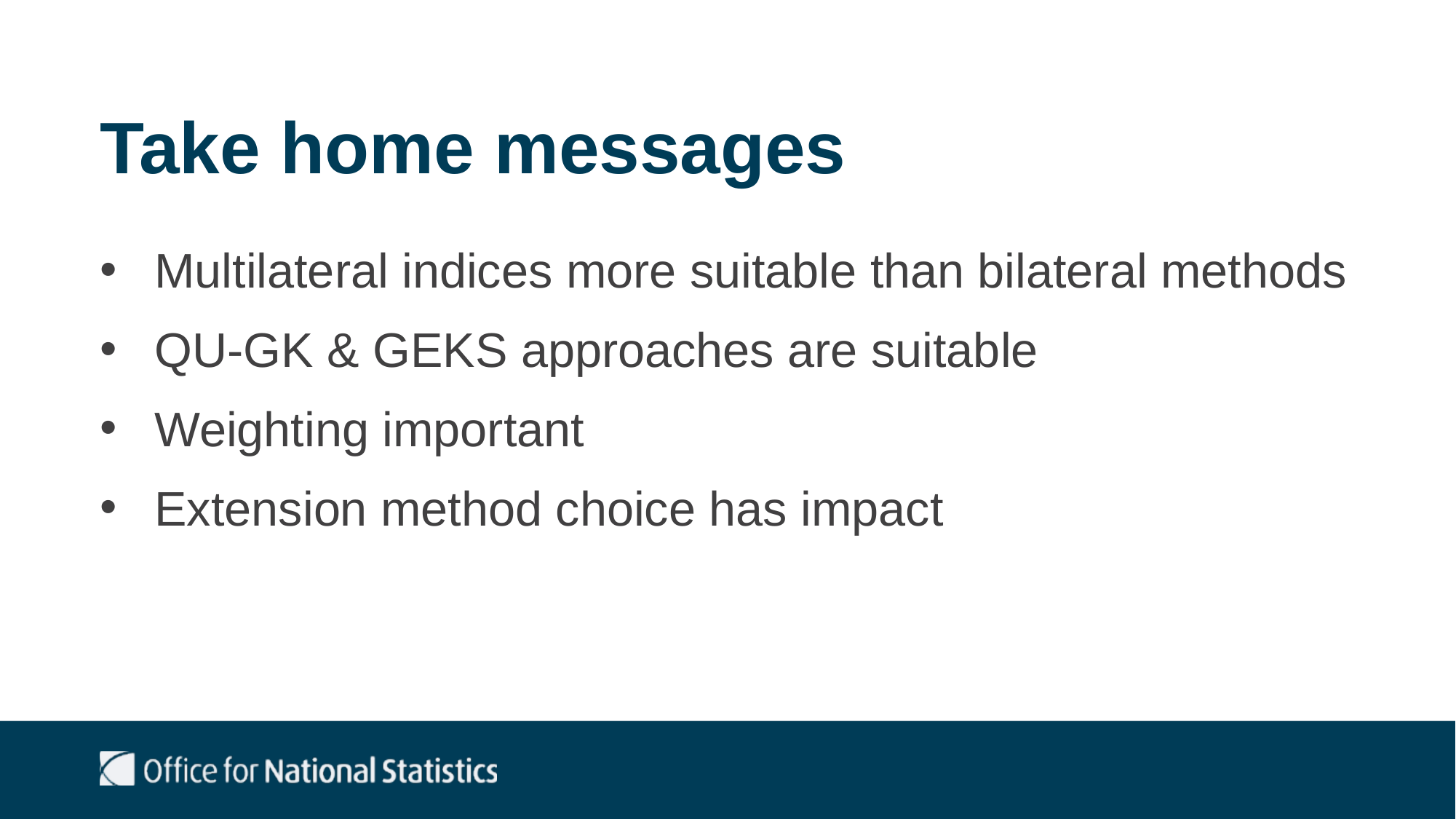

# Take home messages
Multilateral indices more suitable than bilateral methods
QU-GK & GEKS approaches are suitable
Weighting important
Extension method choice has impact